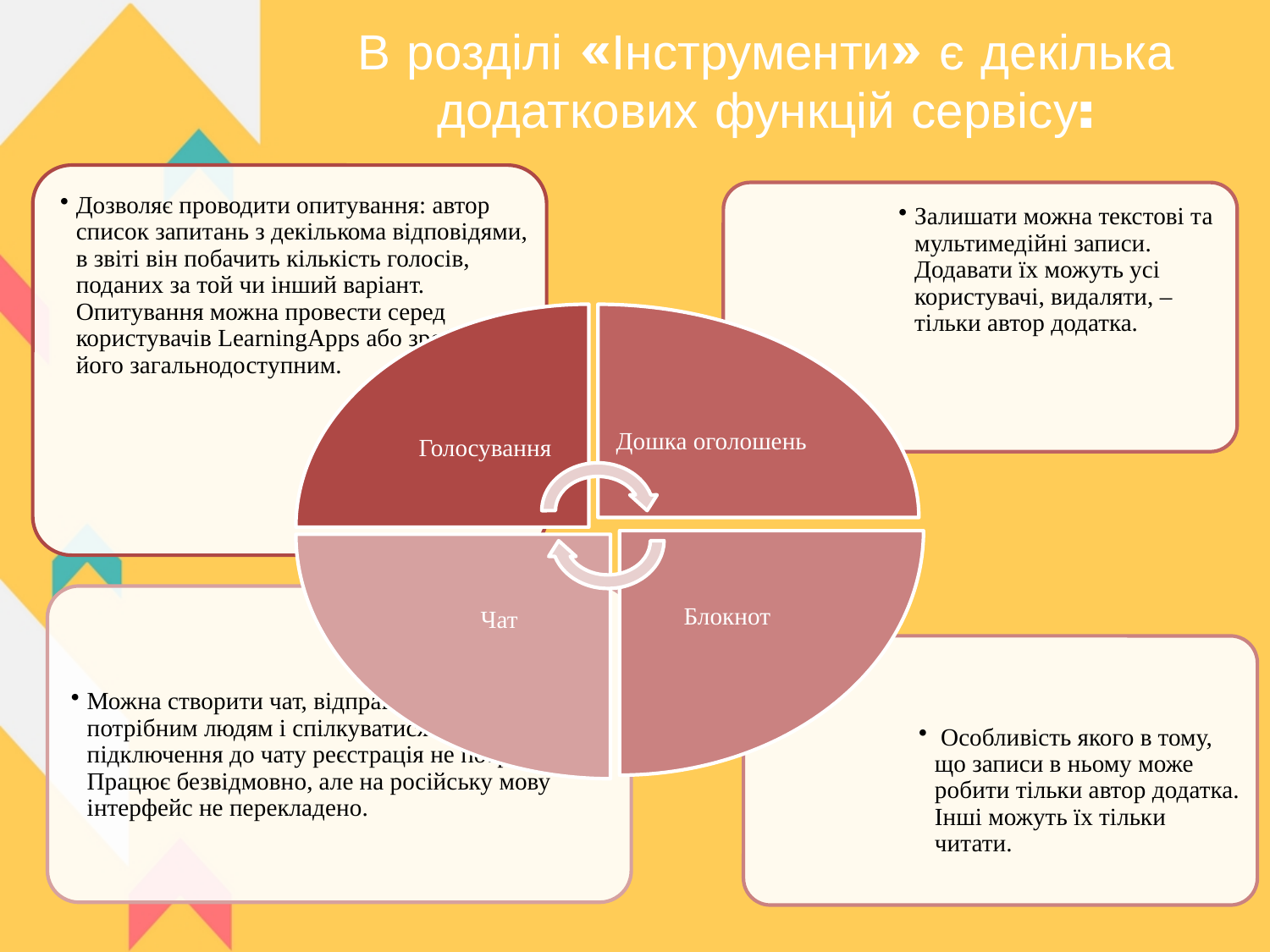

# В розділі «Інструменти» є декілька додаткових функцій сервісу:
 Особливість якого в тому, що записи в ньому може робити тільки автор додатка. Інші можуть їх тільки читати.
Можна створити чат, відправити посилання потрібним людям і спілкуватися з ними. Для підключення до чату реєстрація не потрібна. Працює безвідмовно, але на російську мову інтерфейс не перекладено.
Залишати можна текстові та мультимедійні записи. Додавати їх можуть усі користувачі, видаляти, – тільки автор додатка.
Дозволяє проводити опитування: автор список запитань з декількома відповідями, в звіті він побачить кількість голосів, поданих за той чи інший варіант. Опитування можна провести серед користувачів LearningApps або зробити його загальнодоступним.
Голосування
Дошка оголошень
Блокнот
Чат